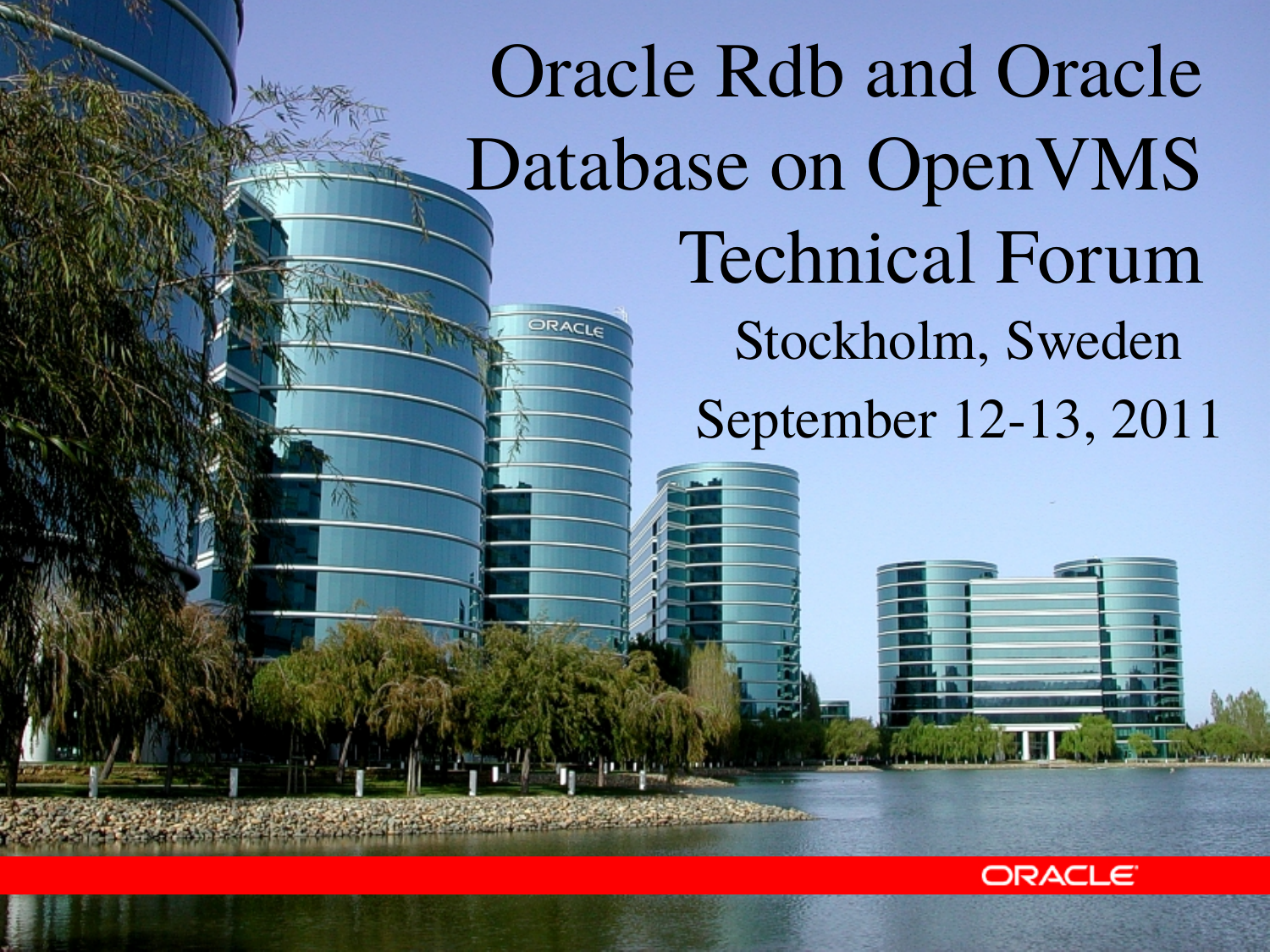

# Oracle Rdb and Oracle Database on OpenVMS Technical Forum
Stockholm, Sweden
September 12-13, 2011